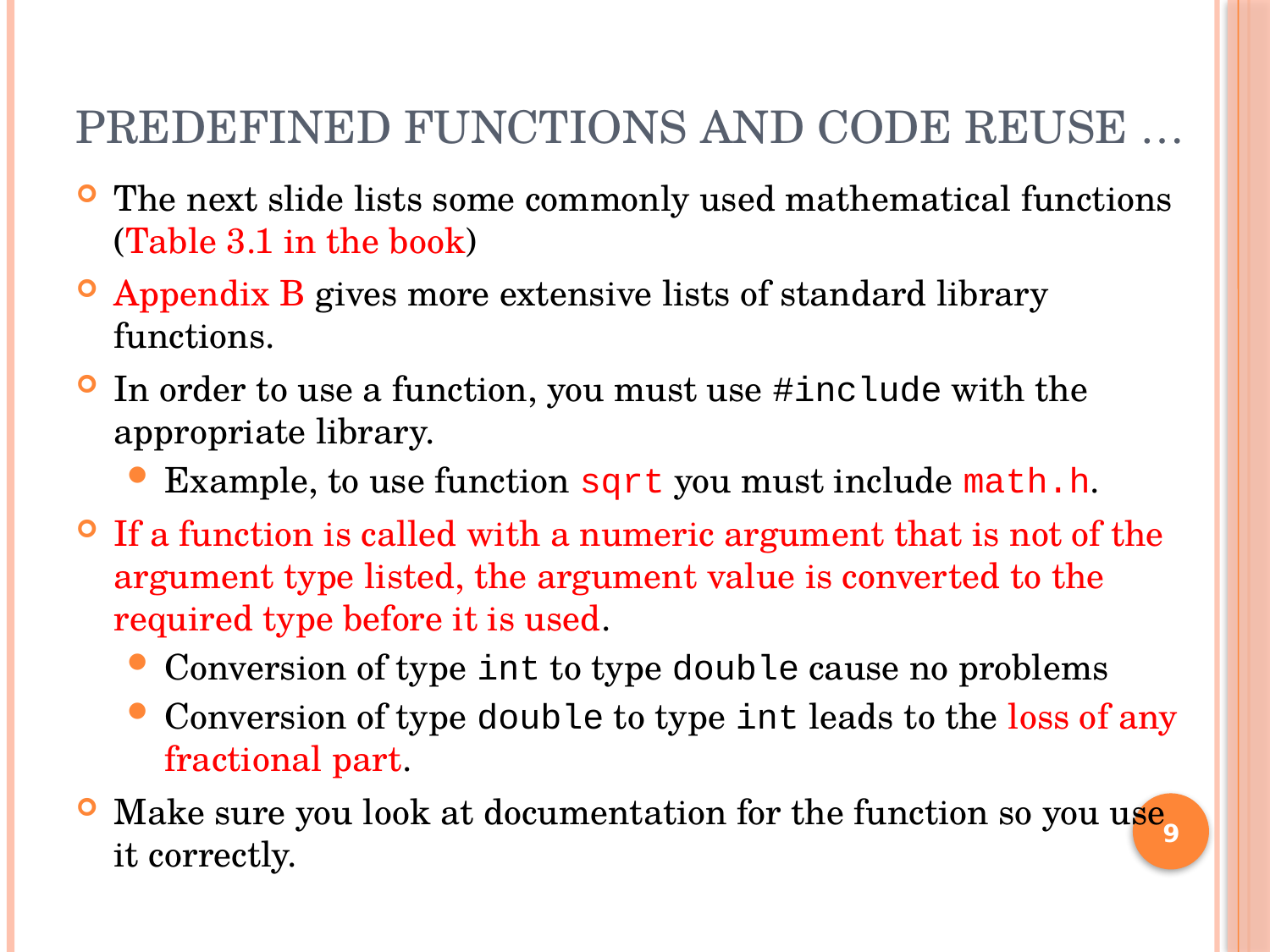

# Predefined Functions and Code Reuse …
The next slide lists some commonly used mathematical functions (Table 3.1 in the book)
Appendix B gives more extensive lists of standard library functions.
In order to use a function, you must use #include with the appropriate library.
Example, to use function sqrt you must include math.h.
If a function is called with a numeric argument that is not of the argument type listed, the argument value is converted to the required type before it is used.
Conversion of type int to type double cause no problems
Conversion of type double to type int leads to the loss of any fractional part.
Make sure you look at documentation for the function so you use it correctly.
9